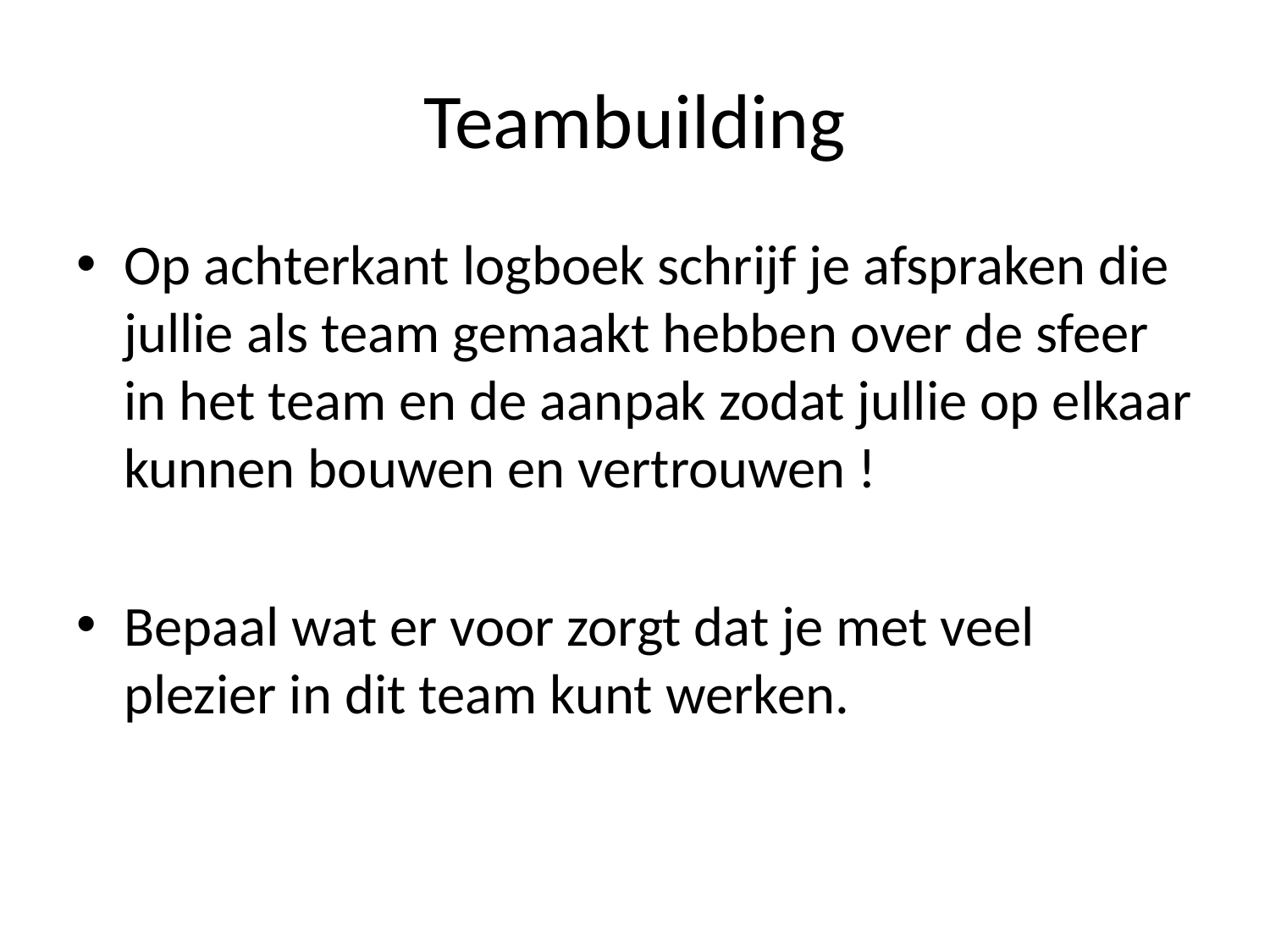

# Teambuilding
Op achterkant logboek schrijf je afspraken die jullie als team gemaakt hebben over de sfeer in het team en de aanpak zodat jullie op elkaar kunnen bouwen en vertrouwen !

Bepaal wat er voor zorgt dat je met veel plezier in dit team kunt werken.